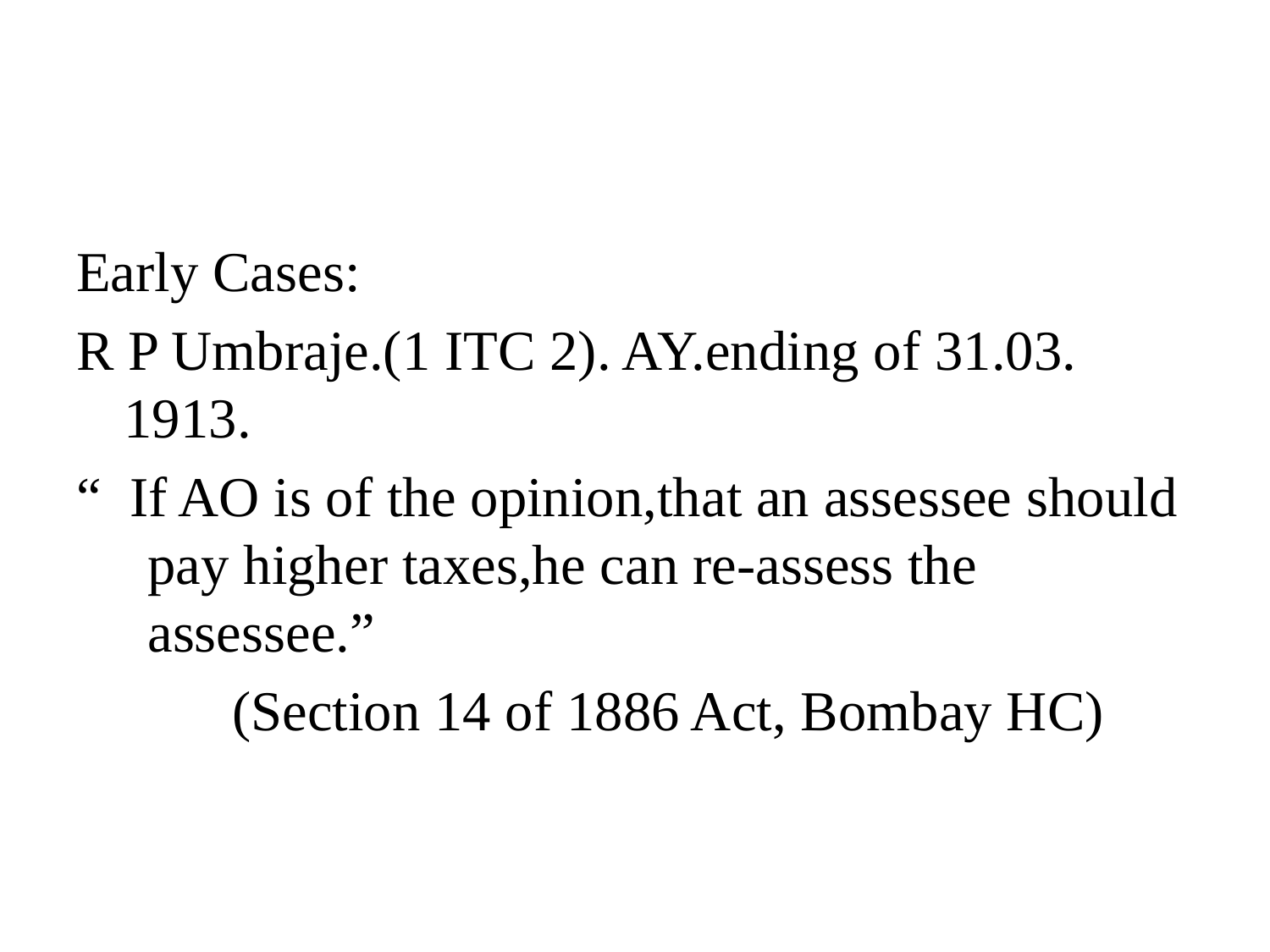

#
Early Cases:
R P Umbraje.(1 ITC 2). AY.ending of 31.03. 1913.
“  If AO is of the opinion,that an assessee should pay higher taxes,he can re-assess the assessee.”
           (Section 14 of 1886 Act, Bombay HC)